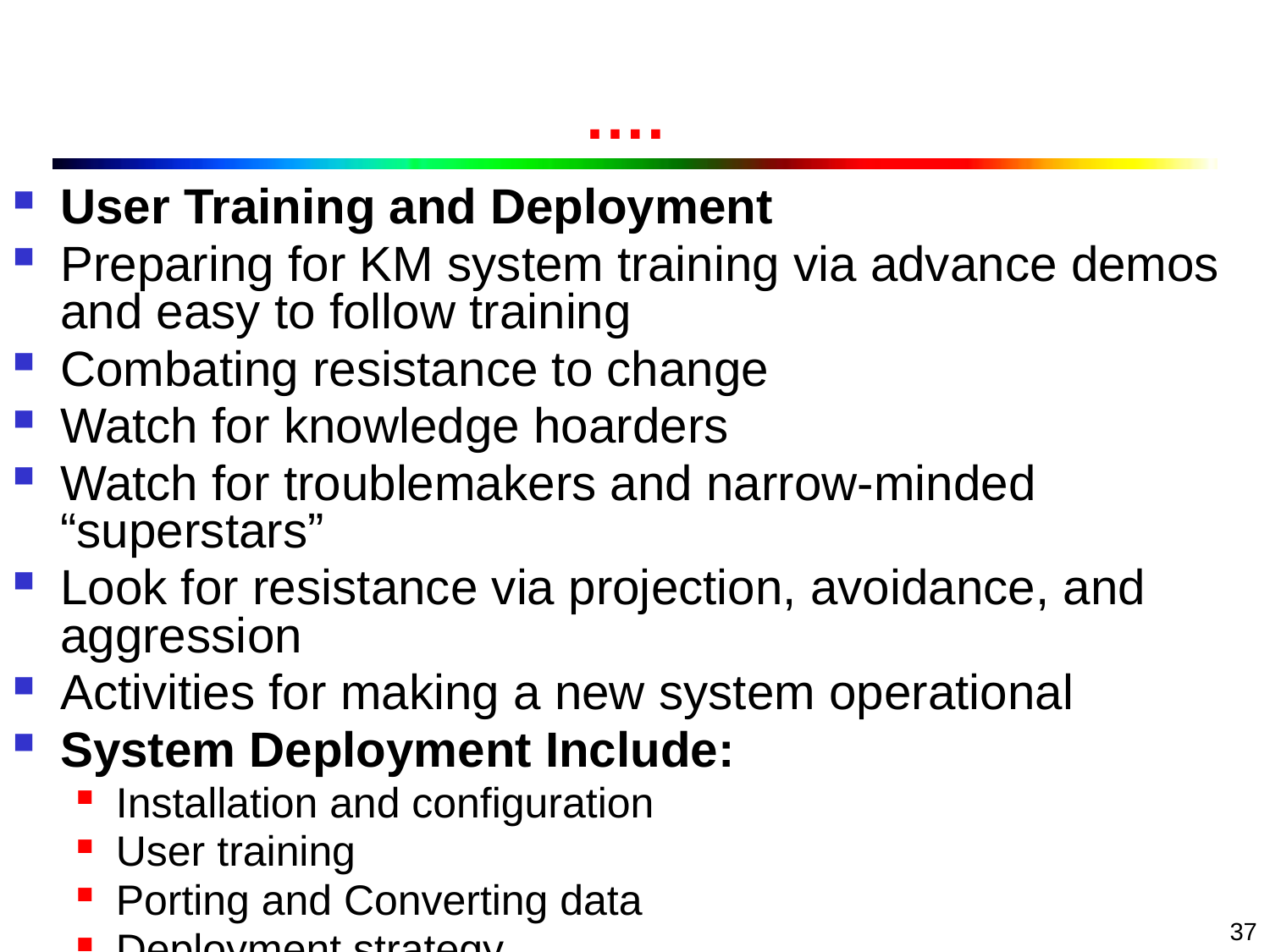

….
# User Training and Deployment
Preparing for KM system training via advance demos and easy to follow training
Combating resistance to change
Watch for knowledge hoarders
Watch for troublemakers and narrow-minded “superstars”
Look for resistance via projection, avoidance, and aggression
Activities for making a new system operational
System Deployment Include:
Installation and configuration
User training
Porting and Converting data
Deployment strategy
37